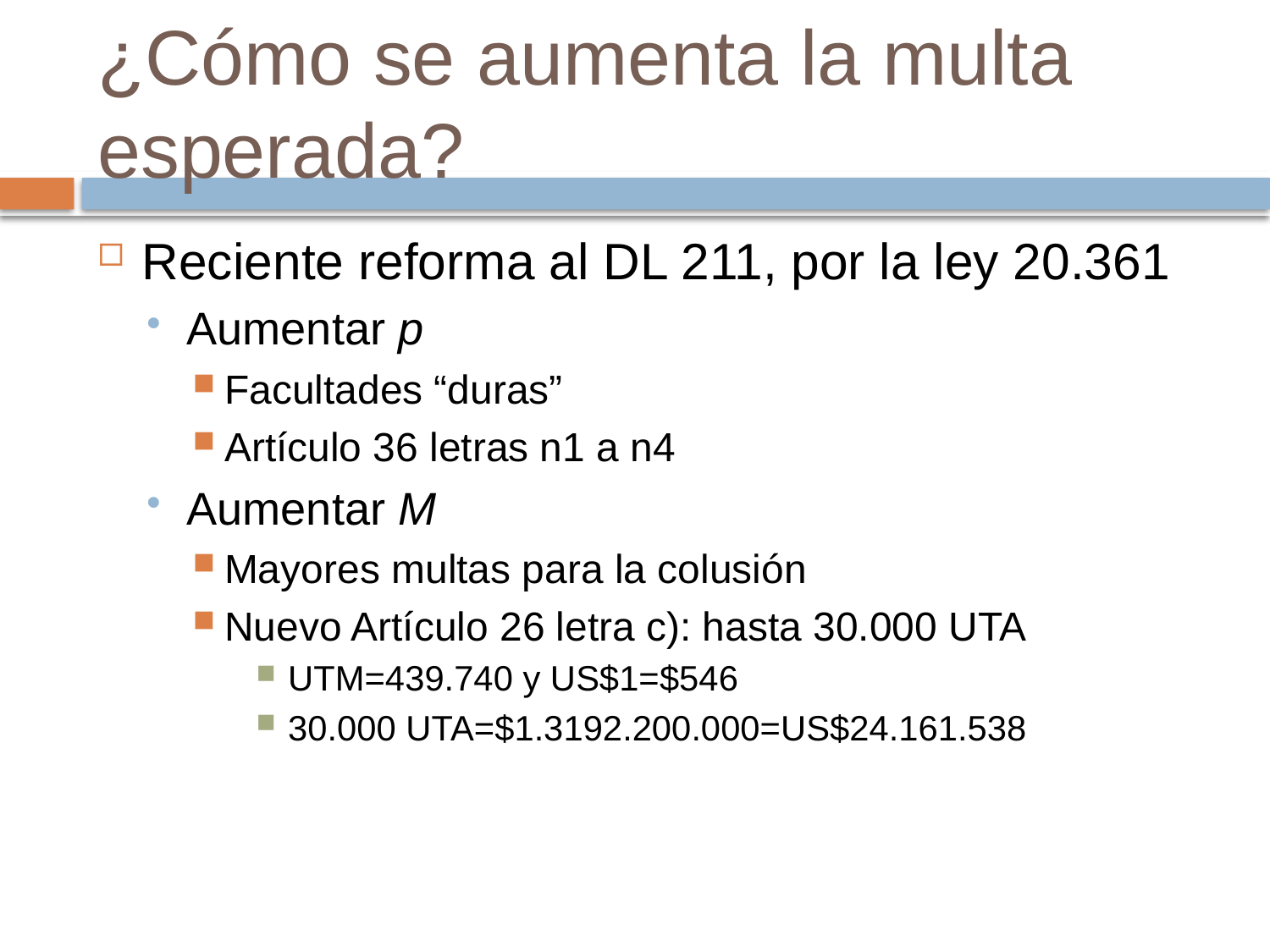

# ¿Cómo se aumenta la multa esperada?
Reciente reforma al DL 211, por la ley 20.361
Aumentar p
Facultades “duras”
Artículo 36 letras n1 a n4
Aumentar M
Mayores multas para la colusión
Nuevo Artículo 26 letra c): hasta 30.000 UTA
UTM=439.740 y US$1=$546
30.000 UTA=$1.3192.200.000=US$24.161.538